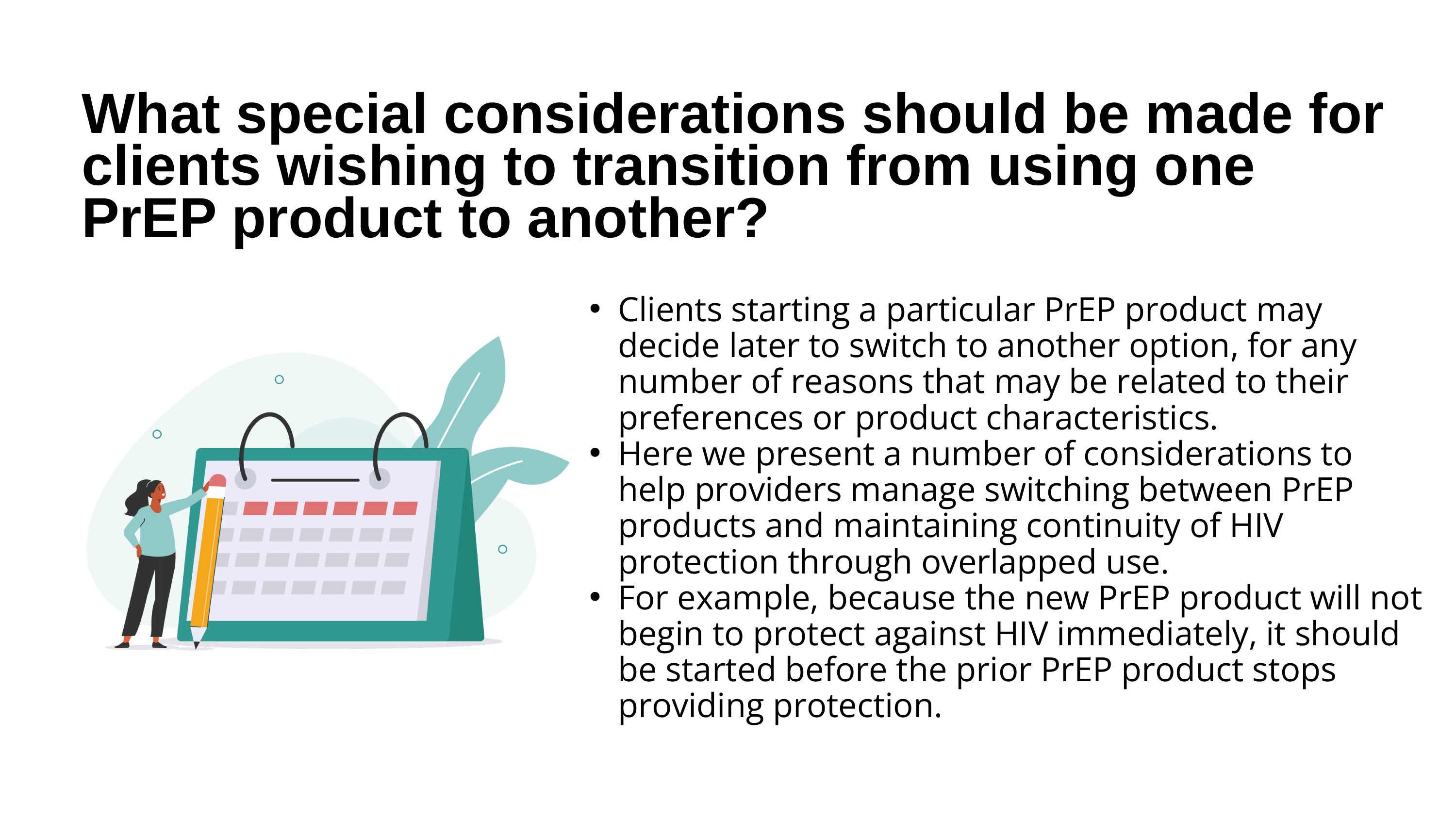

What special considerations should be made for clients wishing to transition from using one PrEP product to another?
Clients starting a particular PrEP product may decide later to switch to another option, for any number of reasons that may be related to their preferences or product characteristics.
Here we present a number of considerations to help providers manage switching between PrEP products and maintaining continuity of HIV protection through overlapped use.
For example, because the new PrEP product will not begin to protect against HIV immediately, it should be started before the prior PrEP product stops providing protection.